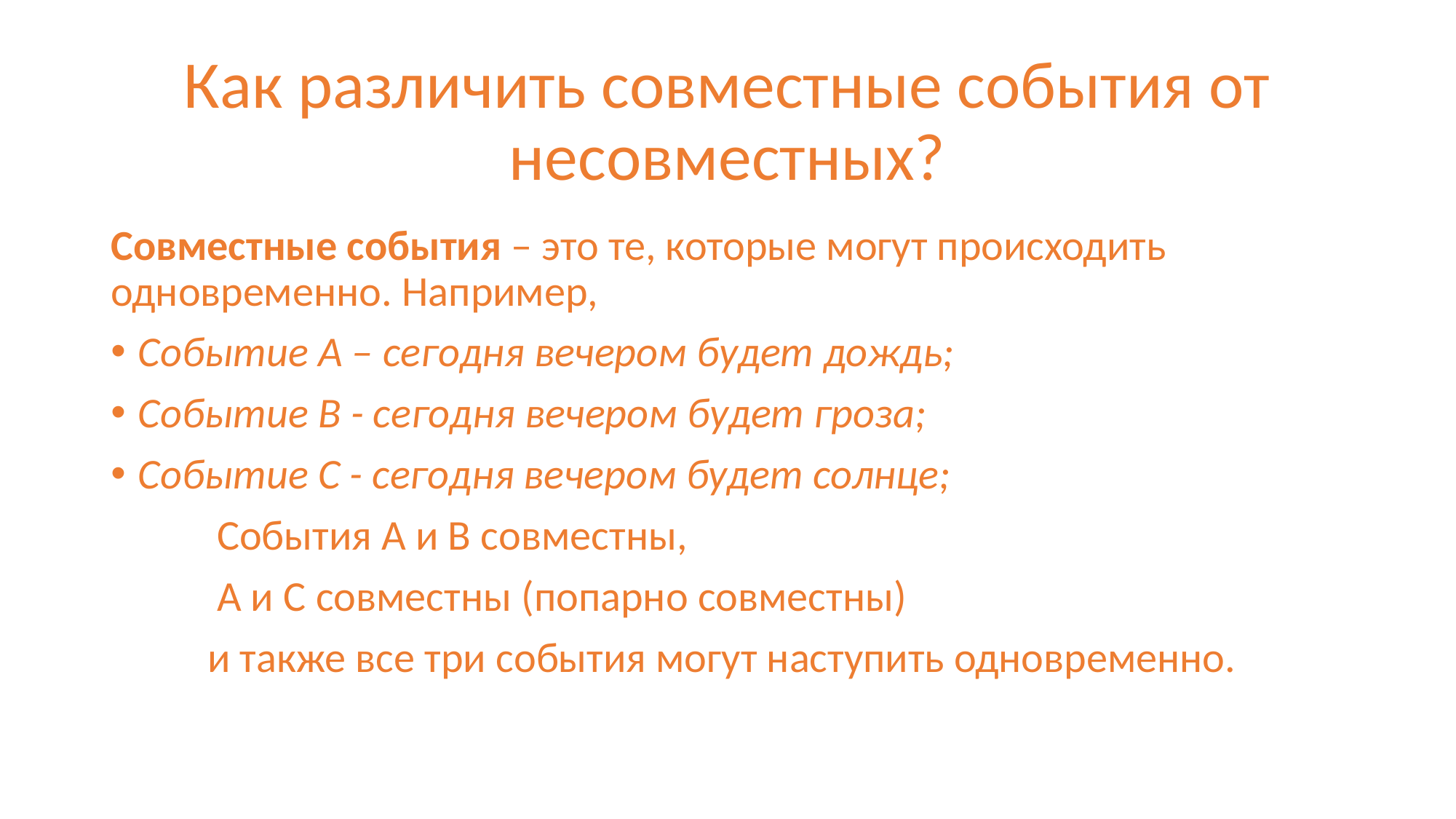

# Как различить совместные события от несовместных?
Совместные события – это те, которые могут происходить одновременно. Например,
Событие А – сегодня вечером будет дождь;
Событие В - сегодня вечером будет гроза;
Событие С - сегодня вечером будет солнце;
           События А и В совместны,
           А и С совместны (попарно совместны)
          и также все три события могут наступить одновременно.